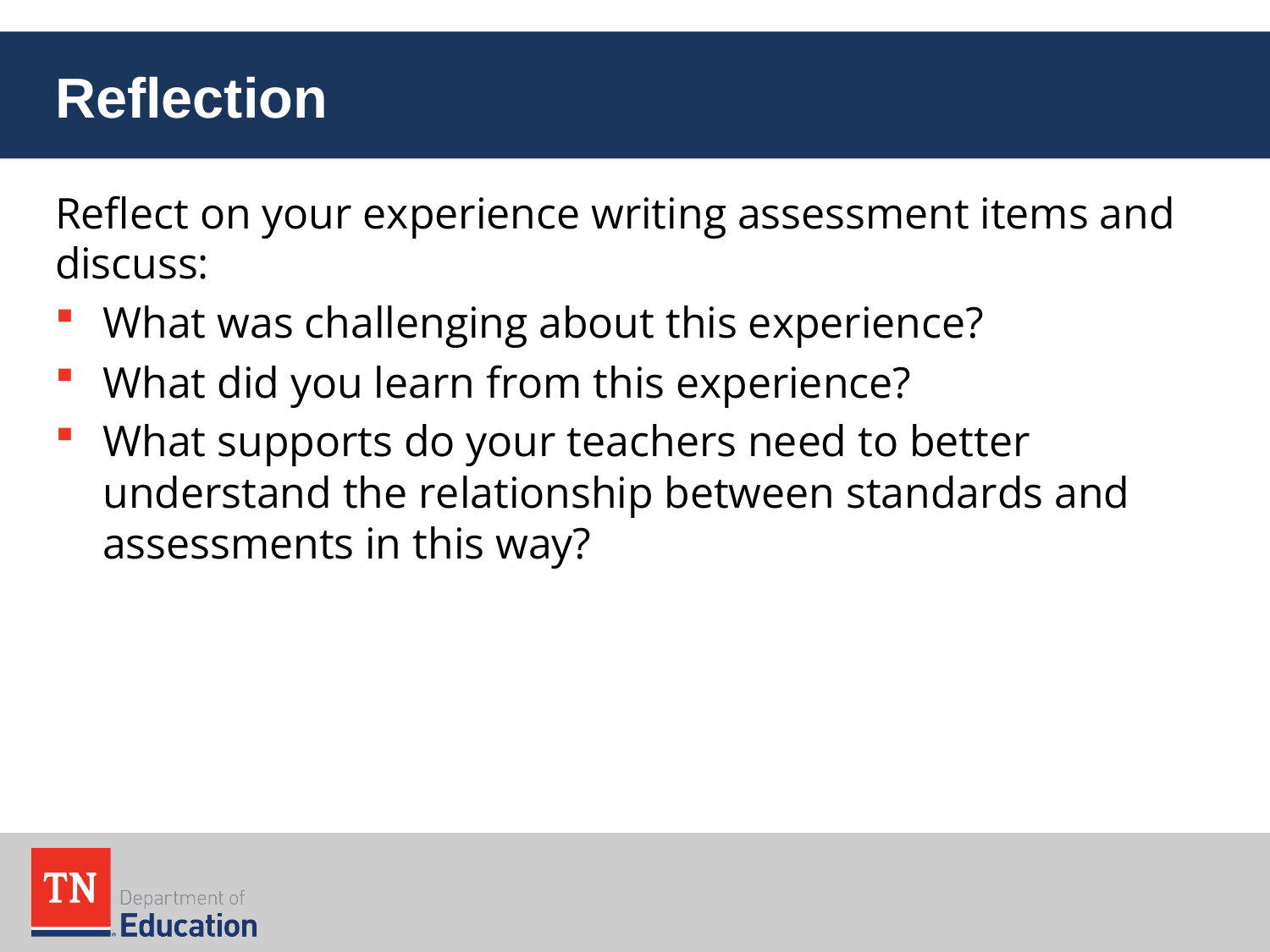

# Reflection
Reflect on your experience writing assessment items and discuss:
What was challenging about this experience?
What did you learn from this experience?
What supports do your teachers need to better understand the relationship between standards and assessments in this way?